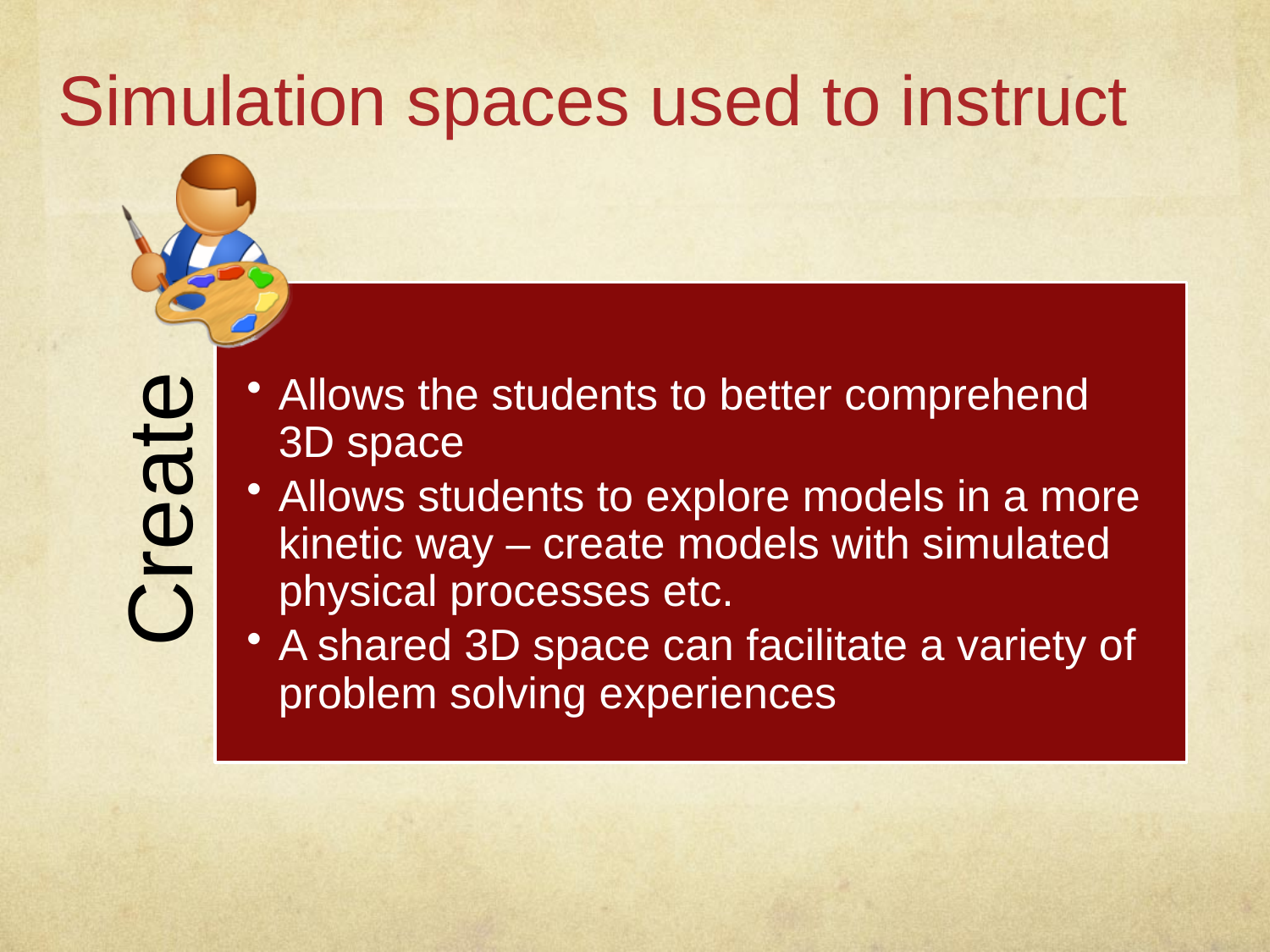

# Simulation spaces used to instruct
Create
Allows the students to better comprehend 3D space
Allows students to explore models in a more kinetic way – create models with simulated physical processes etc.
A shared 3D space can facilitate a variety of problem solving experiences